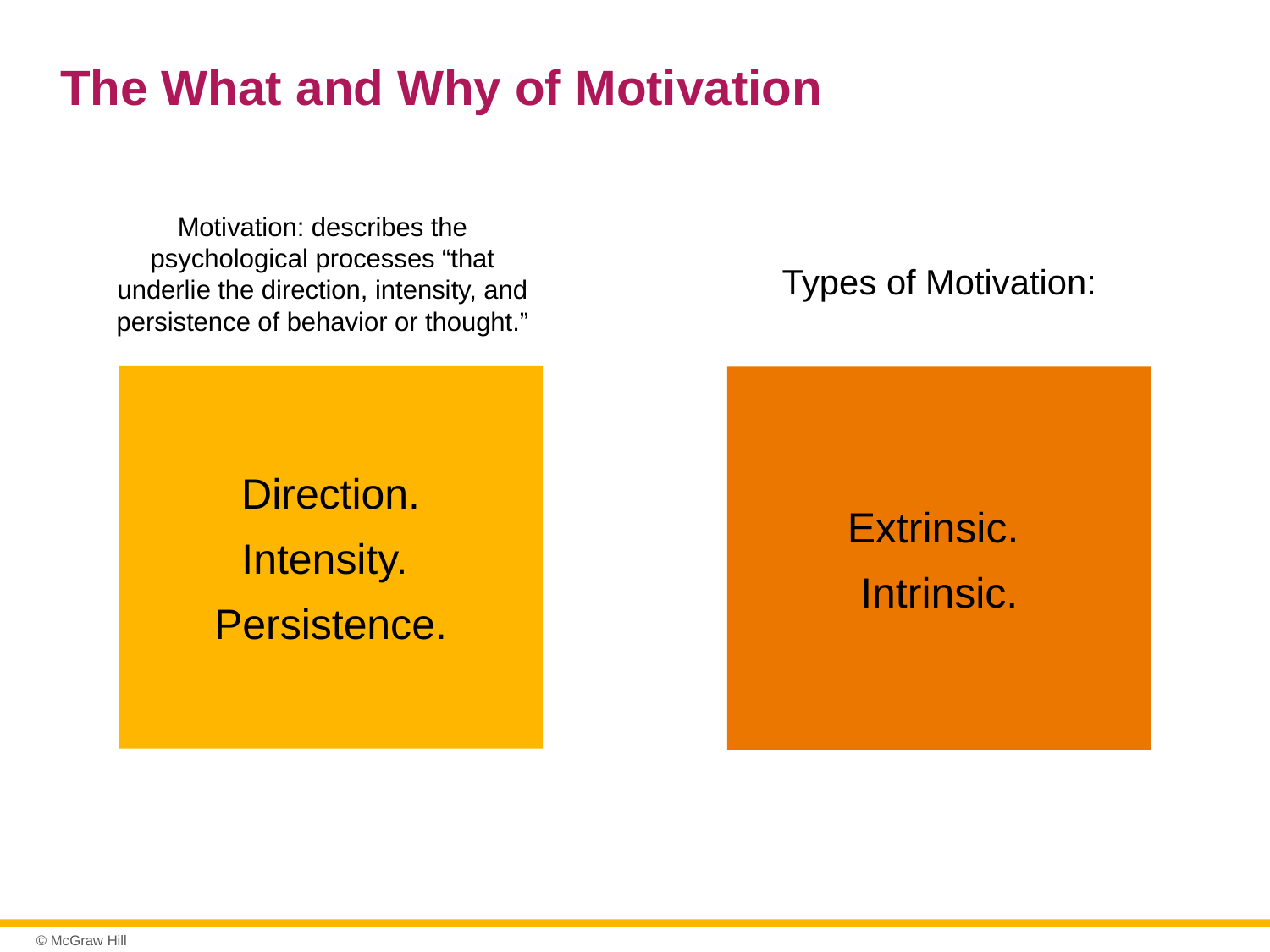

# The What and Why of Motivation
Motivation: describes the psychological processes “that underlie the direction, intensity, and persistence of behavior or thought.”

Types of Motivation:

Direction.
Intensity.
Persistence.
Extrinsic.
Intrinsic.